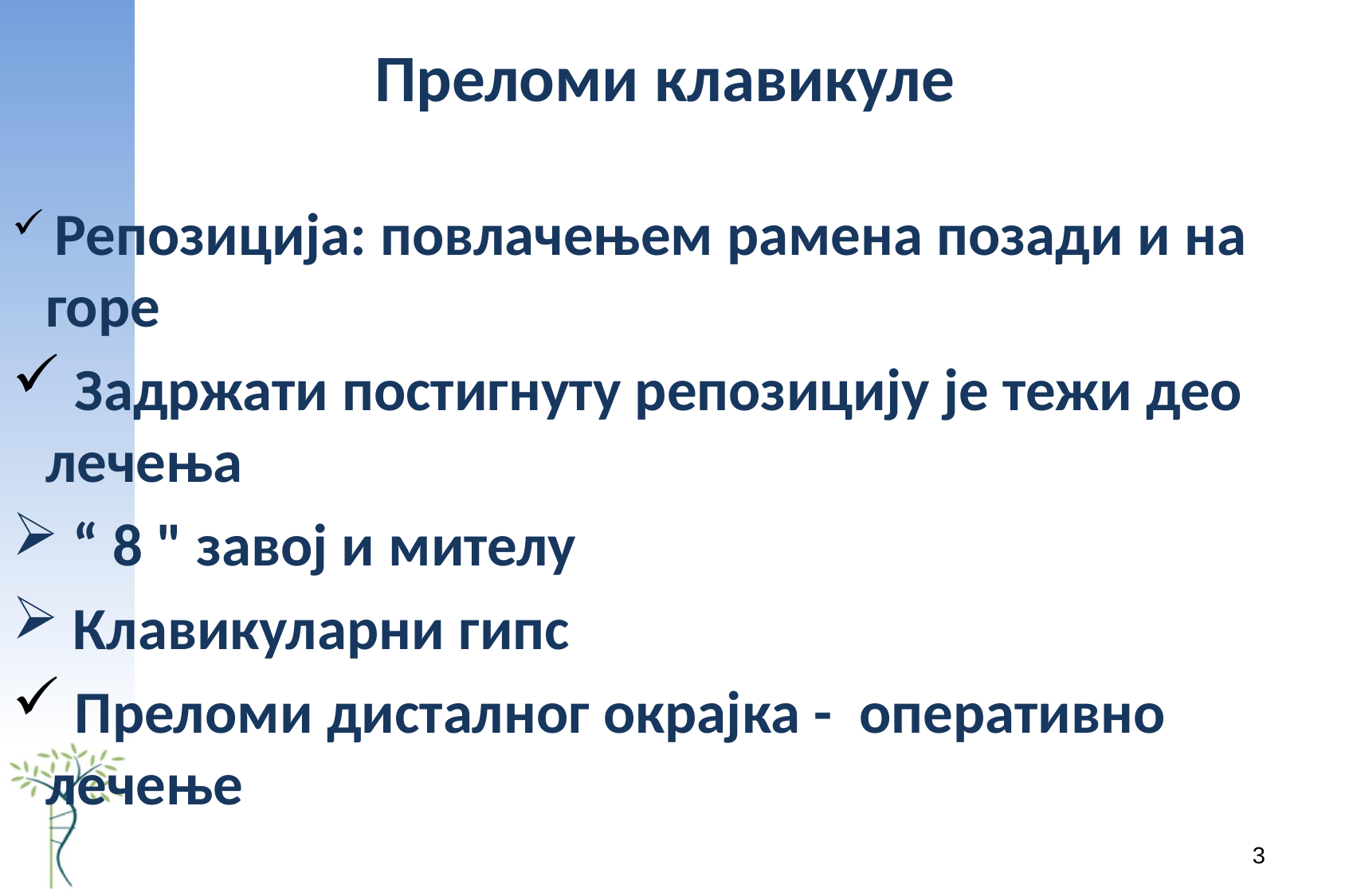

# Преломи клавикуле
 Репозиција: повлачењем рамена позади и на горе
 Задржати постигнуту репозицију је тежи део лечења
 “ 8 " завој и мителу
 Клавикуларни гипс
 Преломи дисталног окрајка -  оперативно лечење
3